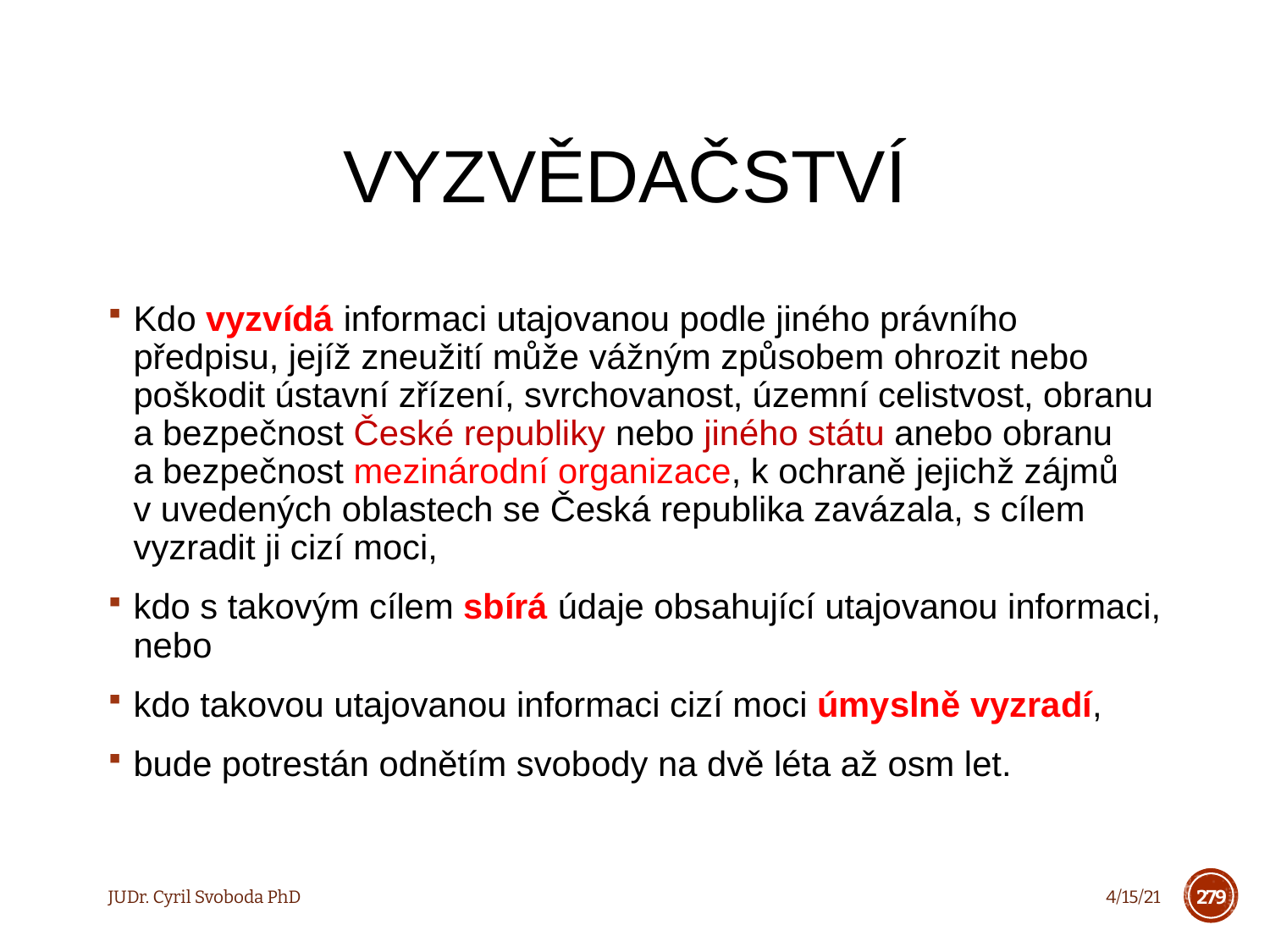

# Vyzvědačství
Kdo vyzvídá informaci utajovanou podle jiného právního předpisu, jejíž zneužití může vážným způsobem ohrozit nebo poškodit ústavní zřízení, svrchovanost, územní celistvost, obranu a bezpečnost České republiky nebo jiného státu anebo obranu a bezpečnost mezinárodní organizace, k ochraně jejichž zájmů v uvedených oblastech se Česká republika zavázala, s cílem vyzradit ji cizí moci,
kdo s takovým cílem sbírá údaje obsahující utajovanou informaci, nebo
kdo takovou utajovanou informaci cizí moci úmyslně vyzradí,
bude potrestán odnětím svobody na dvě léta až osm let.

JUDr. Cyril Svoboda PhD
4/15/21
279